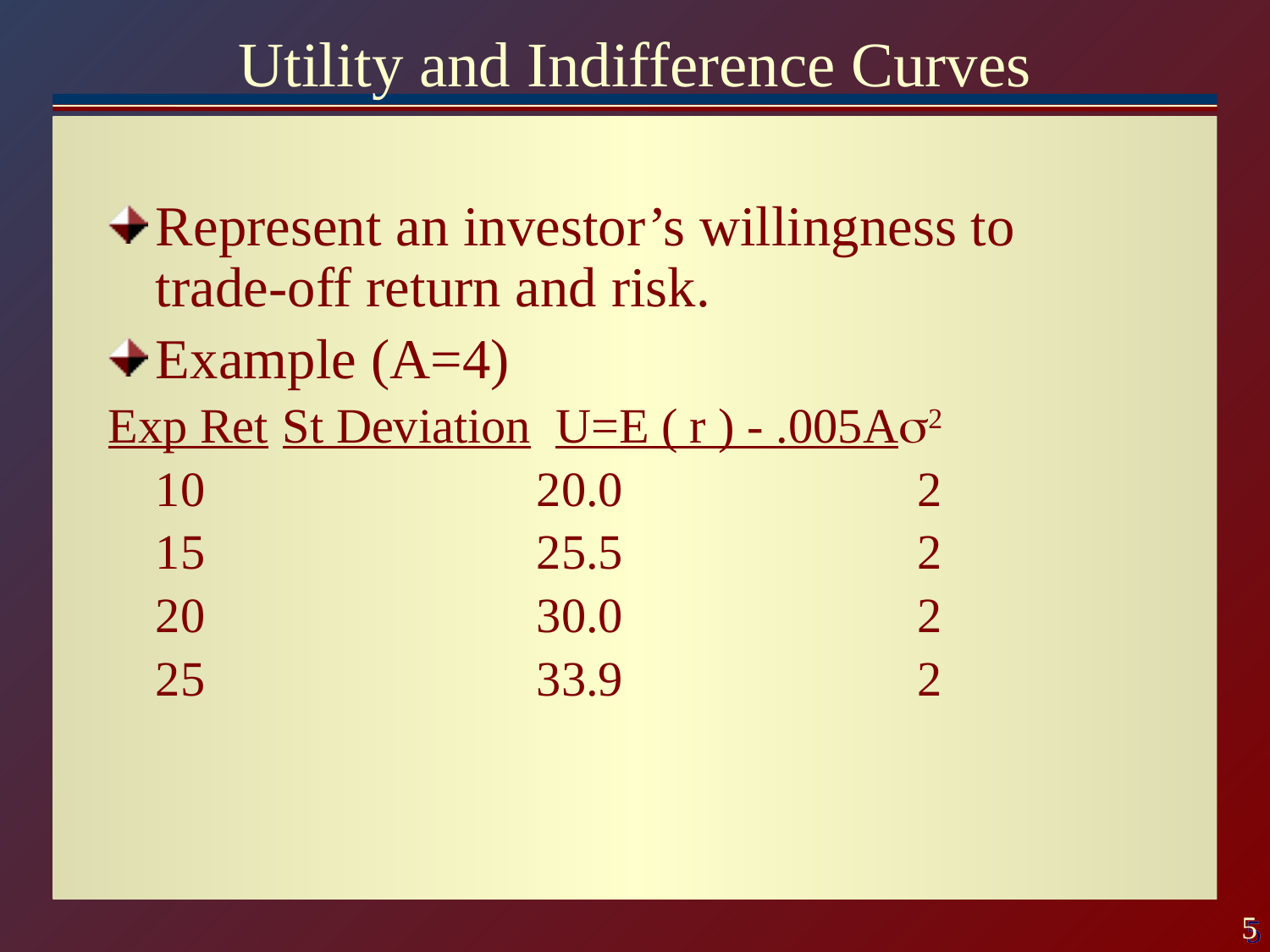

# Utility and Indifference Curves
Represent an investor’s willingness to trade-off return and risk.
Example (A=4)
Exp Ret	St Deviation  U=E ( r ) - .005Aσ2
	10			20.0			2
	15			25.5			2
	20			30.0			2
	25			33.9			2